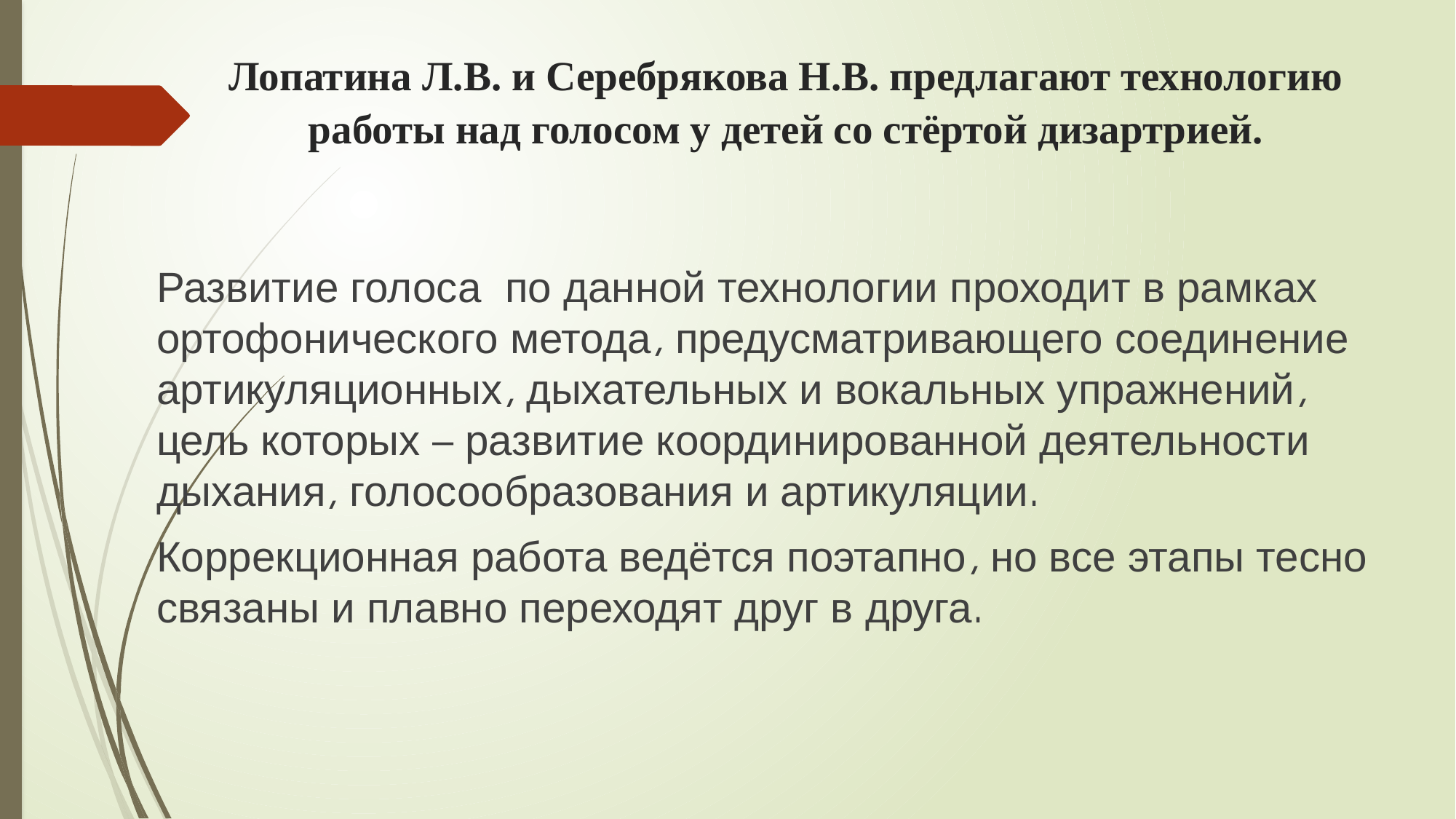

# Лопатина Л.В. и Серебрякова Н.В. предлагают технологию работы над голосом у детей со стёртой дизартрией.
Развитие голоса  по данной технологии проходит в рамках ортофонического метода, предусматривающего соединение артикуляционных, дыхательных и вокальных упражнений, цель которых – развитие координированной деятельности дыхания, голосообразования и артикуляции.
Коррекционная работа ведётся поэтапно, но все этапы тесно связаны и плавно переходят друг в друга.